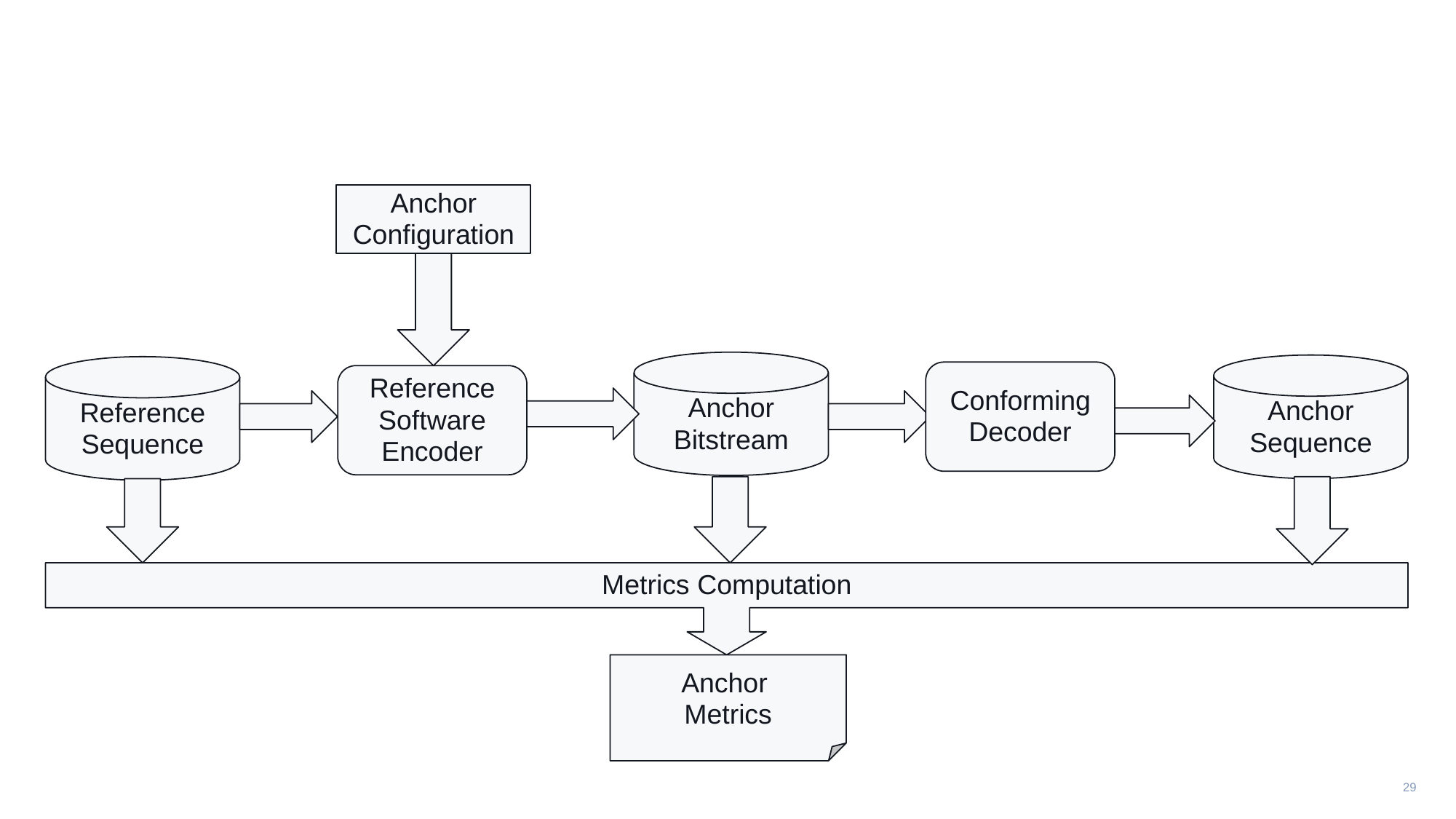

Anchor
Configuration

Anchor Bitstream
Anchor Sequence
Reference Sequence
Conforming
Decoder
Reference
Software
Encoder

Metrics Computation
Anchor
Metrics